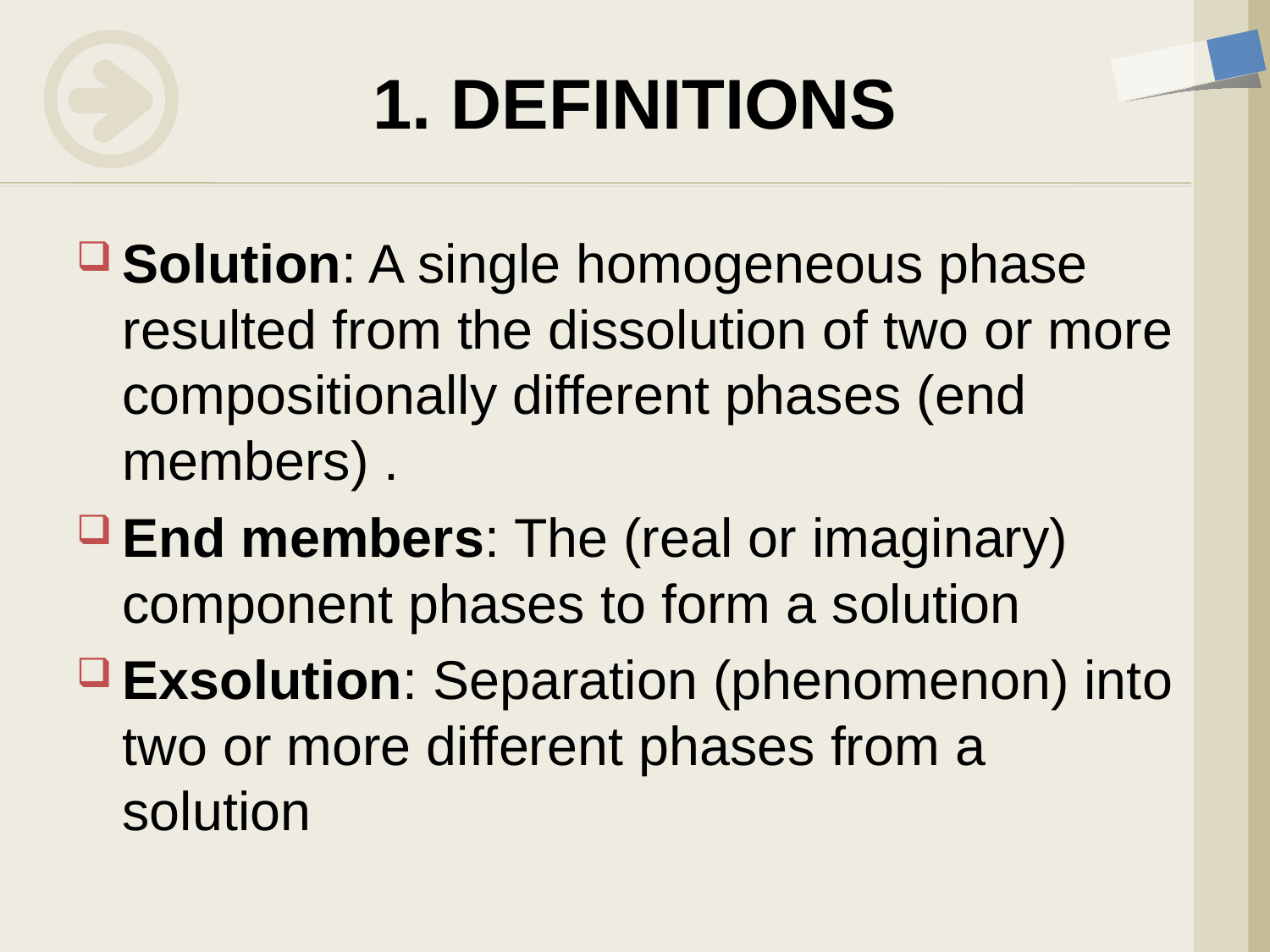

# 1. DEFINITIONS
Solution: A single homogeneous phase resulted from the dissolution of two or more compositionally different phases (end members) .
End members: The (real or imaginary) component phases to form a solution
Exsolution: Separation (phenomenon) into two or more different phases from a solution